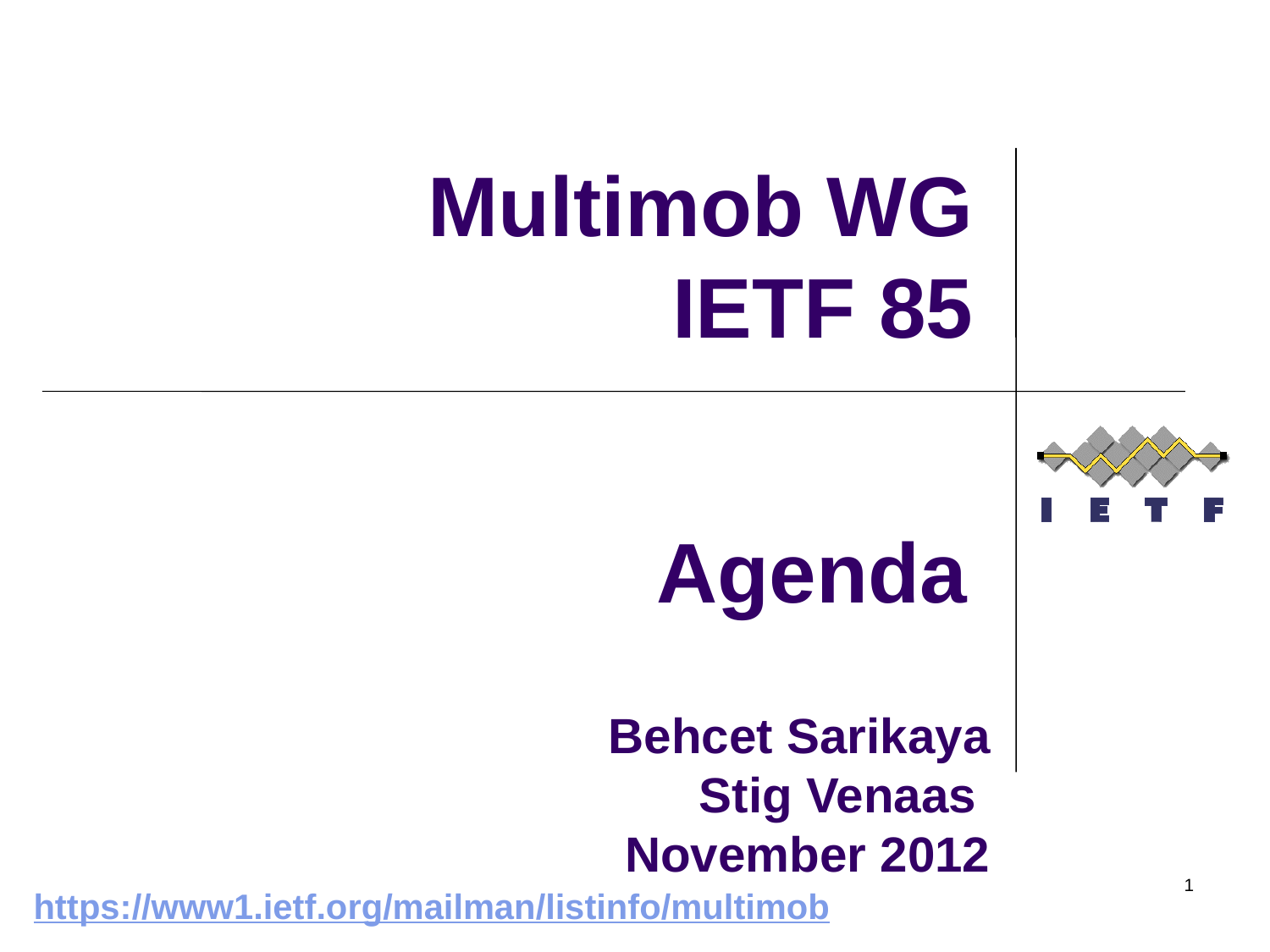

Multimob WG
IETF 85
Agenda
Behcet Sarikaya
 Stig Venaas
November 2012
1
https://www1.ietf.org/mailman/listinfo/multimob